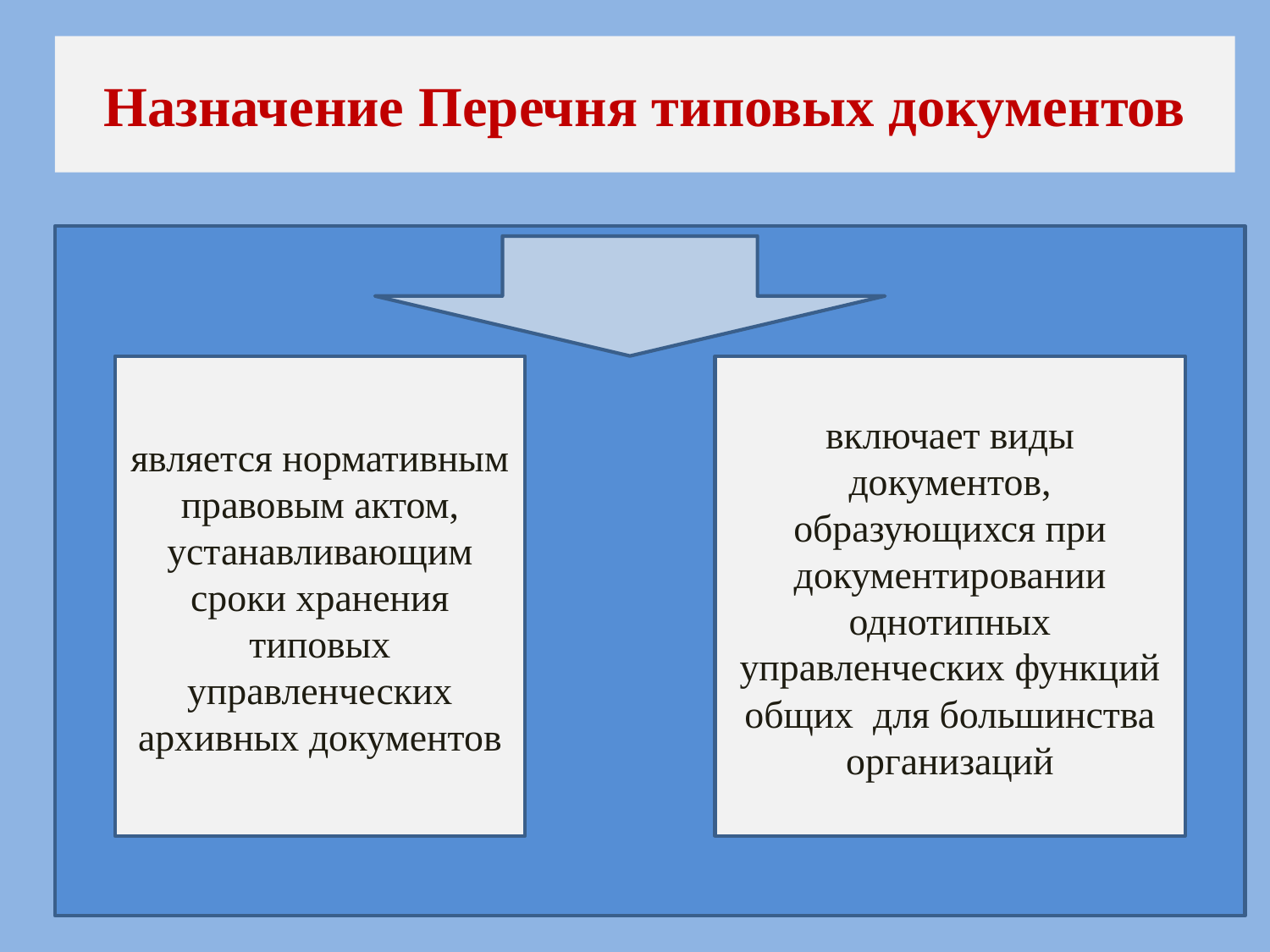

Назначение Перечня типовых документов

является нормативным правовым актом, устанавливающим сроки хранения типовых управленческих архивных документов
включает виды документов, образующихся при документировании однотипных управленческих функций общих  для большинства организаций